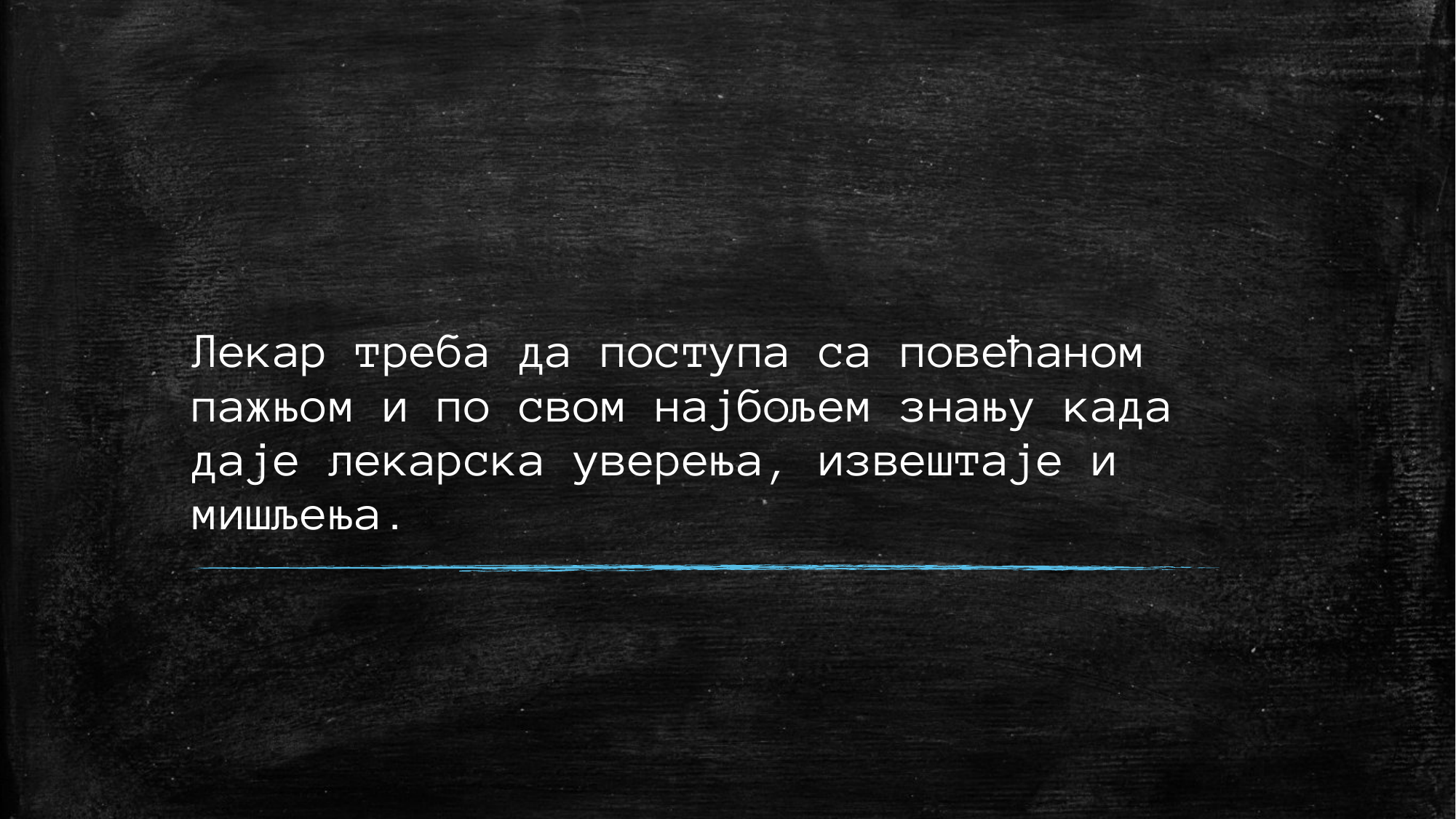

# Лекар треба да поступа са повећаном пажњом и по свом најбољем знању када даје лекарска уверења, извештаје и мишљења.